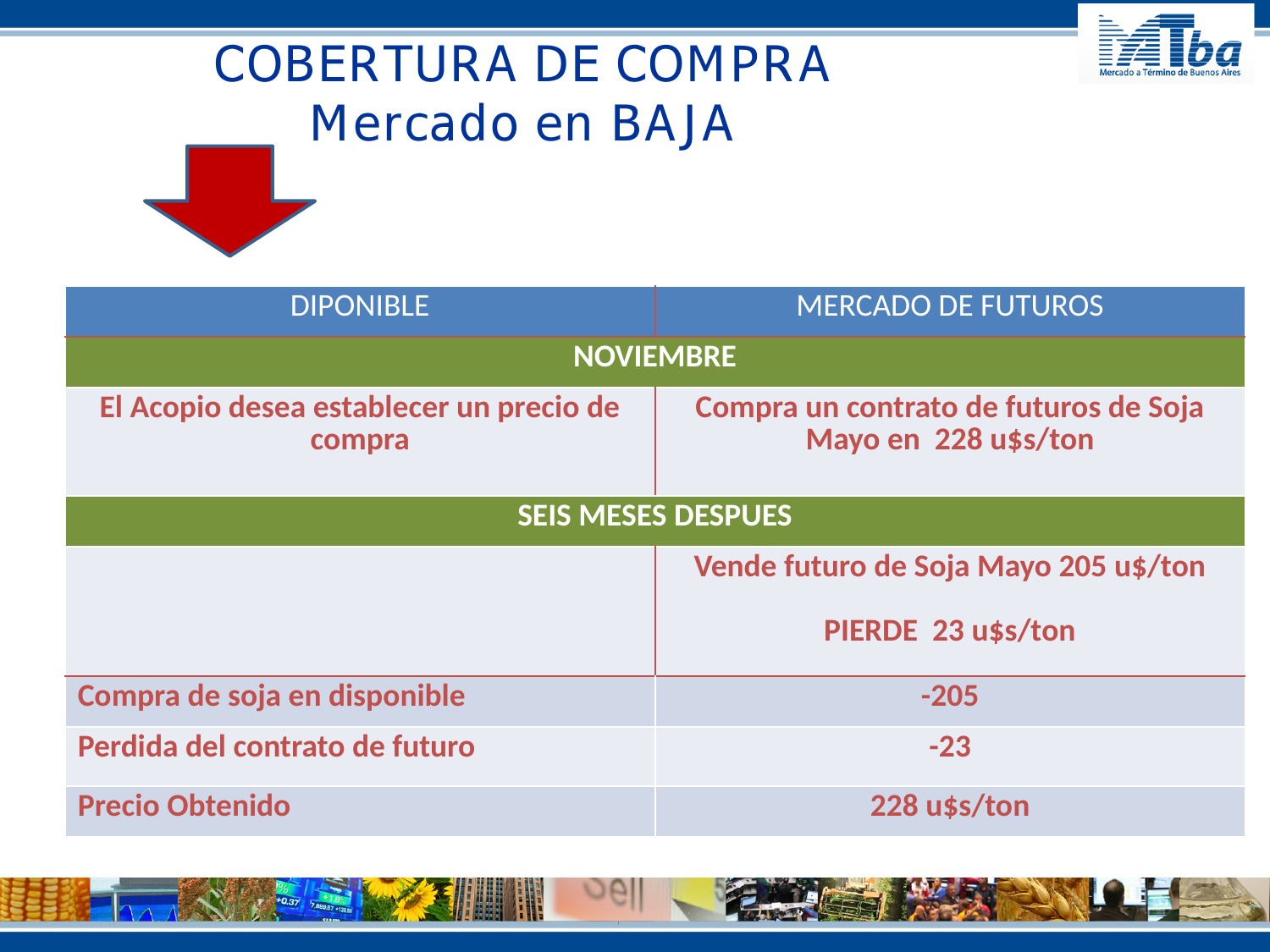

COBERTURA DE COMPRA
Mercado en BAJA

| DIPONIBLE | MERCADO DE FUTUROS |
| --- | --- |
| NOVIEMBRE |  |
| El Acopio desea establecer un precio de compra | Compra un contrato de futuros de Soja Mayo en 228 u$s/ton |
| SEIS MESES DESPUES |  |
|  | Vende futuro de Soja Mayo 205 u$/ton PIERDE 23 u$s/ton |
| Compra de soja en disponible | -205 |
| Perdida del contrato de futuro | -23 |
| Precio Obtenido | 228 u$s/ton |